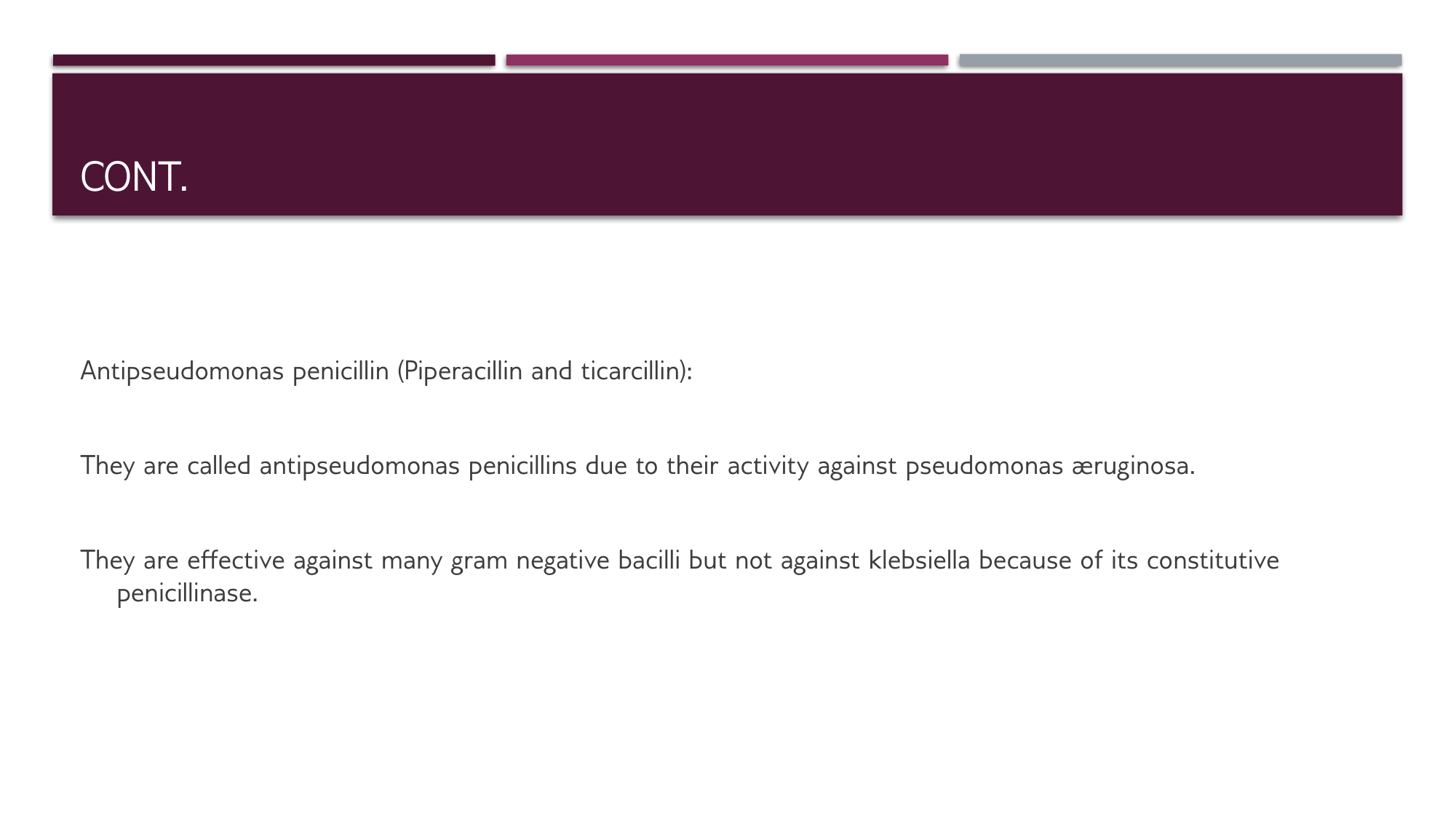

# Cont.
Antipseudomonas penicillin (Piperacillin and ticarcillin):

They are called antipseudomonas penicillins due to their activity against pseudomonas aeruginosa.

They are effective against many gram negative bacilli but not against klebsiella because of its constitutive penicillinase.